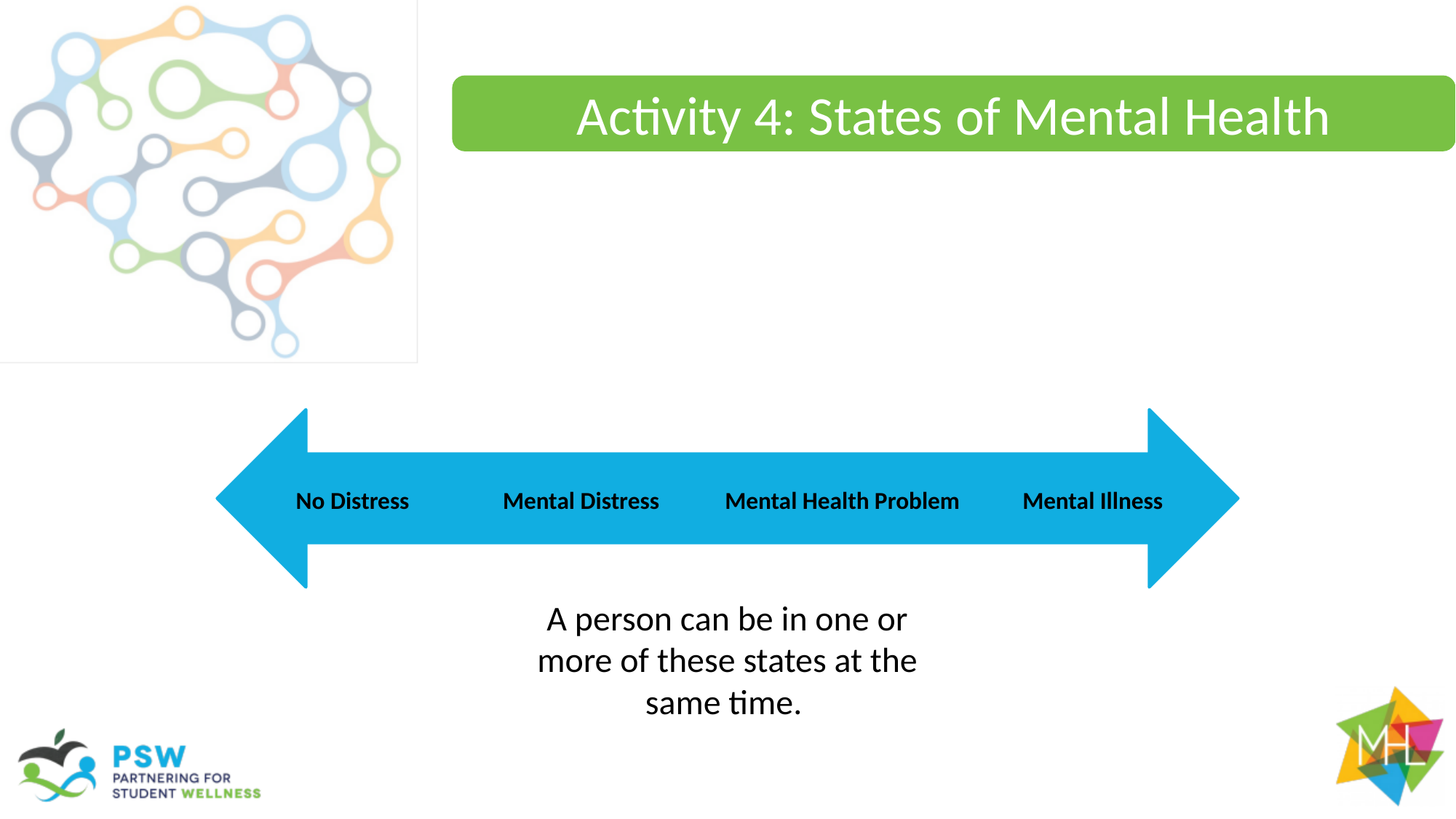

Activity 4: States of Mental Health

Mental Distress
Mental Health Problem
No Distress
Mental Illness
A person can be in one or more of these states at the same time.